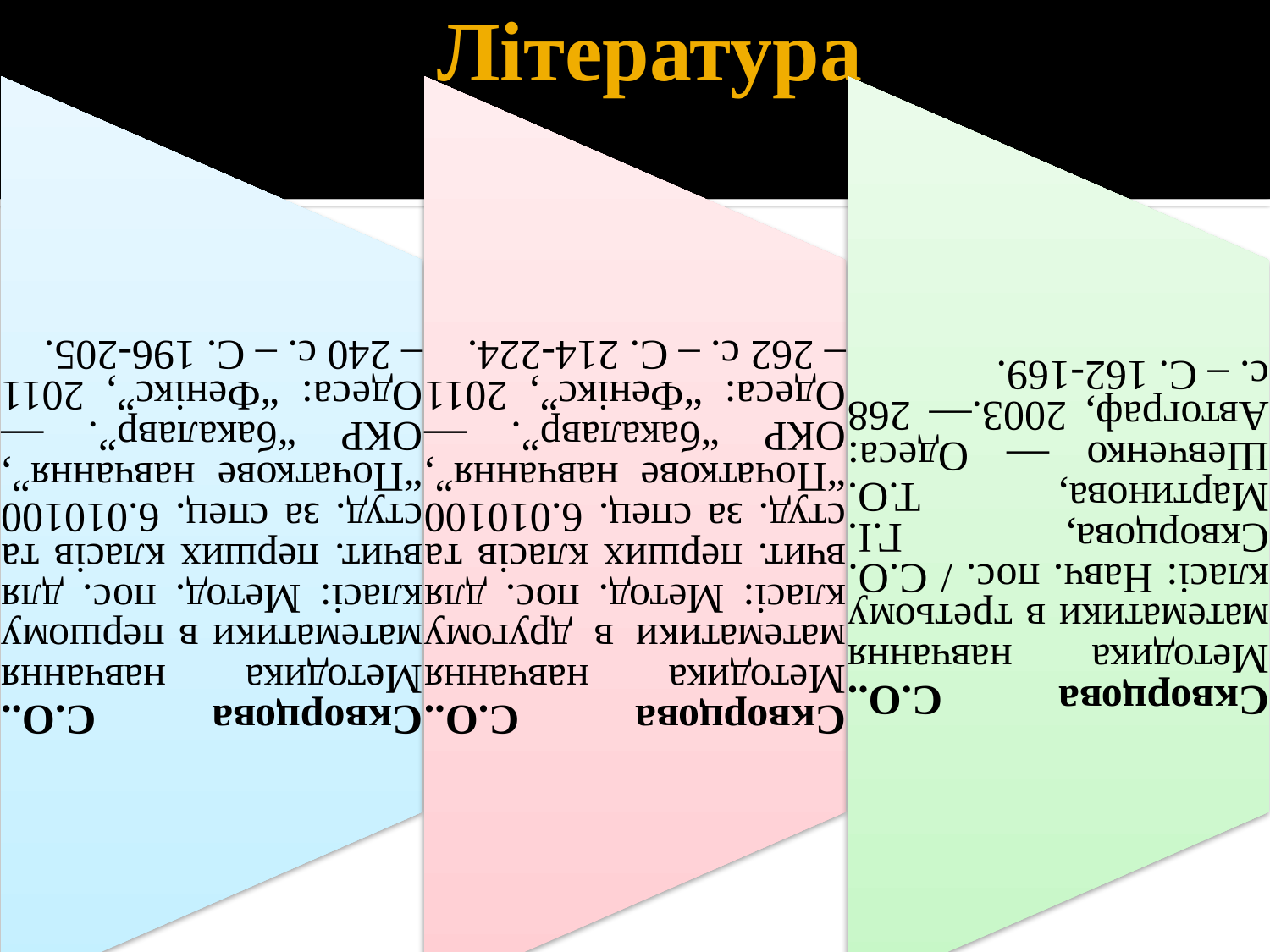

# Література
Скворцова С.О.. Методика навчання математики в першому класі: Метод. пос. для вчит. перших класів та студ. за спец. 6.010100 “Початкове навчання”, ОКР “бакалавр”. — Одеса: “Фенікс”, 2011 – 240 с. – С. 196-205.
Скворцова С.О.. Методика навчання математики в другому класі: Метод. пос. для вчит. перших класів та студ. за спец. 6.010100 “Початкове навчання”, ОКР “бакалавр”. — Одеса: “Фенікс”, 2011 – 262 с. – С. 214-224.
Скворцова С.О.. Методика навчання математики в третьому класі: Навч. пос. / С.О. Скворцова, Г.І. Мартинова, Т.О. Шевченко — Одеса: Автограф, 2003.— 268 с. – С. 162-169.